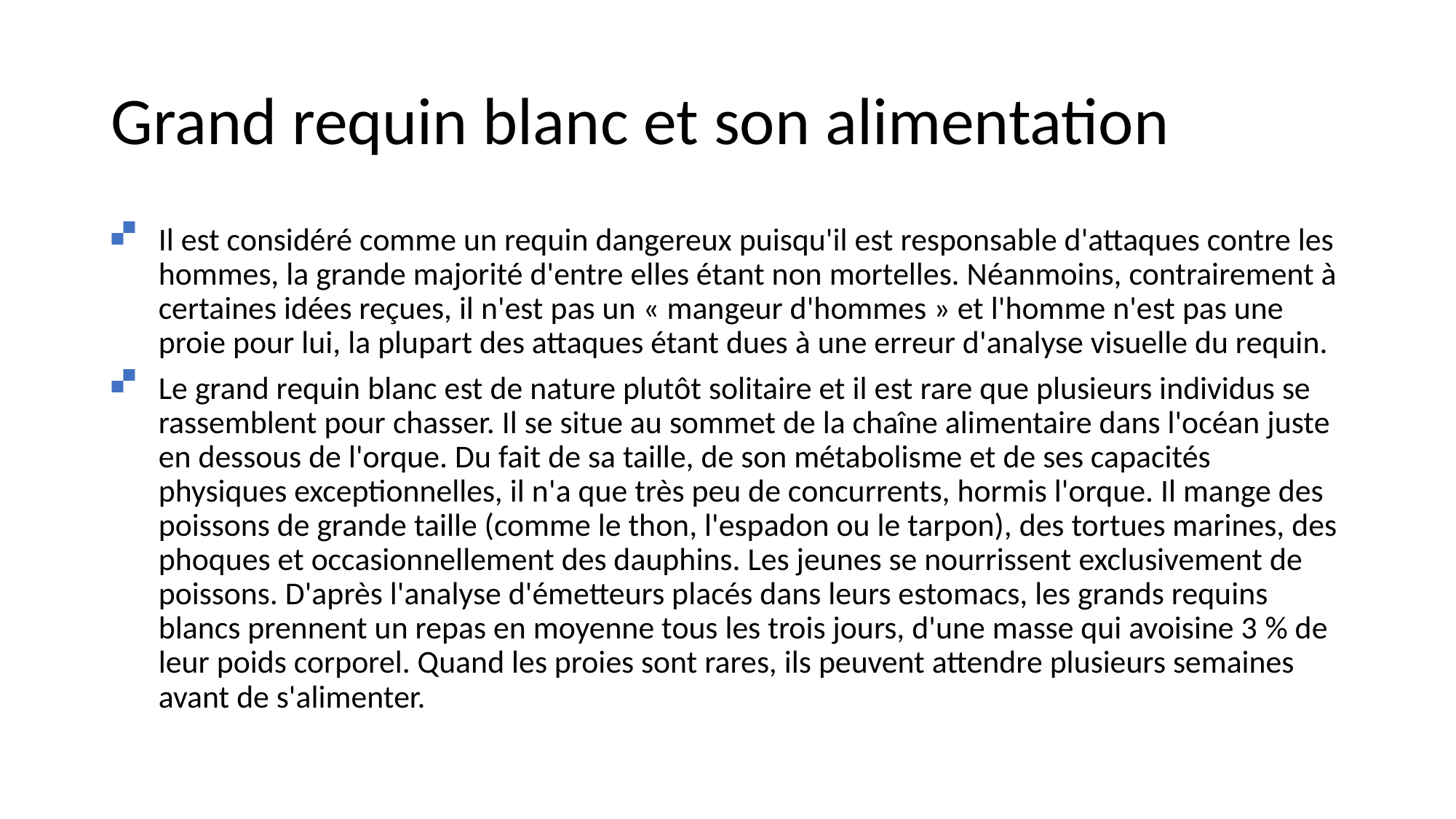

# Grand requin blanc et son alimentation
Il est considéré comme un requin dangereux puisqu'il est responsable d'attaques contre les hommes, la grande majorité d'entre elles étant non mortelles. Néanmoins, contrairement à certaines idées reçues, il n'est pas un « mangeur d'hommes » et l'homme n'est pas une proie pour lui, la plupart des attaques étant dues à une erreur d'analyse visuelle du requin.
Le grand requin blanc est de nature plutôt solitaire et il est rare que plusieurs individus se rassemblent pour chasser. Il se situe au sommet de la chaîne alimentaire dans l'océan juste en dessous de l'orque. Du fait de sa taille, de son métabolisme et de ses capacités physiques exceptionnelles, il n'a que très peu de concurrents, hormis l'orque. Il mange des poissons de grande taille (comme le thon, l'espadon ou le tarpon), des tortues marines, des phoques et occasionnellement des dauphins. Les jeunes se nourrissent exclusivement de poissons. D'après l'analyse d'émetteurs placés dans leurs estomacs, les grands requins blancs prennent un repas en moyenne tous les trois jours, d'une masse qui avoisine 3 % de leur poids corporel. Quand les proies sont rares, ils peuvent attendre plusieurs semaines avant de s'alimenter.